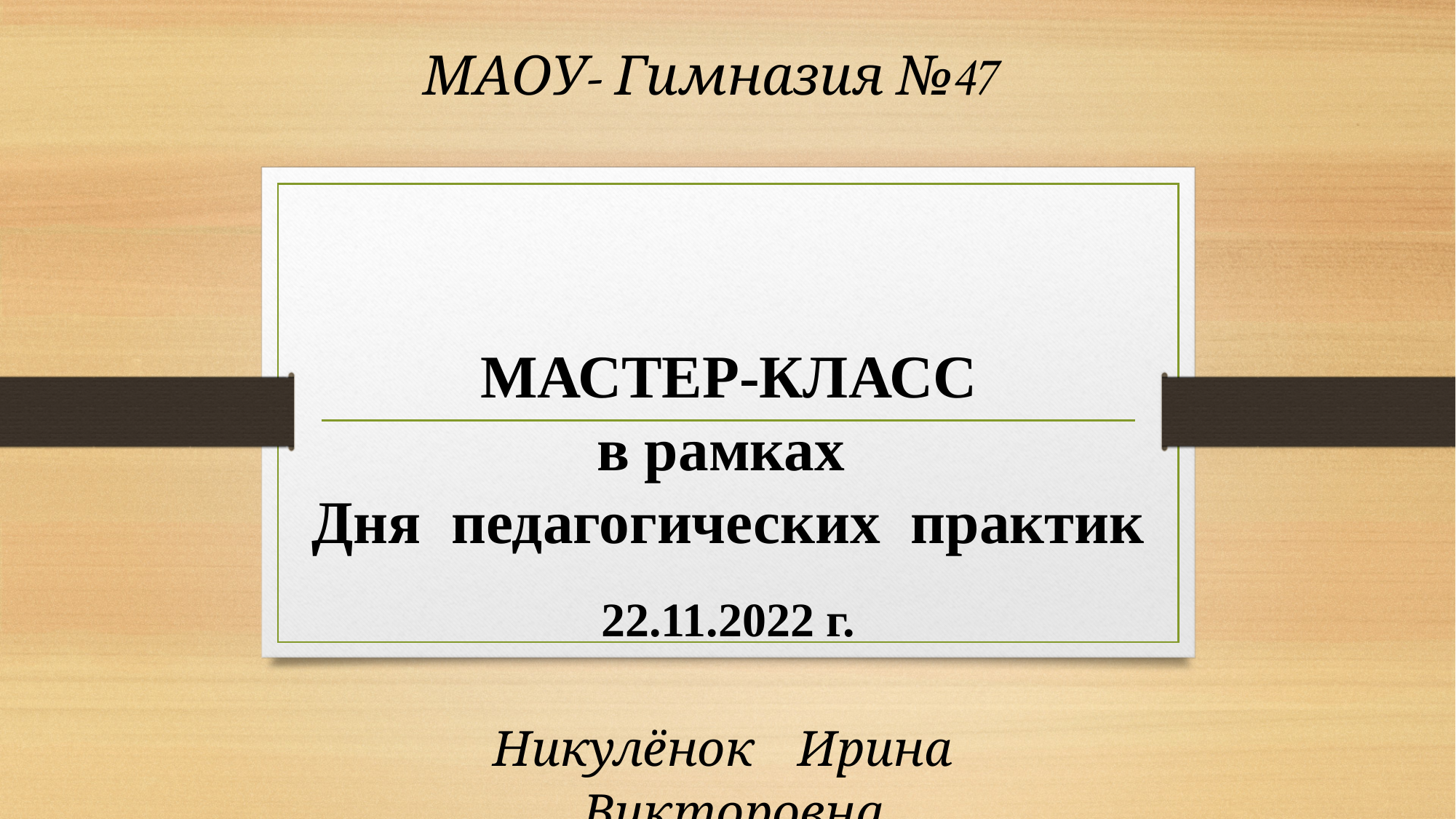

МАОУ- Гимназия №47
# МАСТЕР-КЛАСС в рамках Дня  педагогических  практик
22.11.2022 г.
| Никулёнок Ирина Викторовна |
| --- |